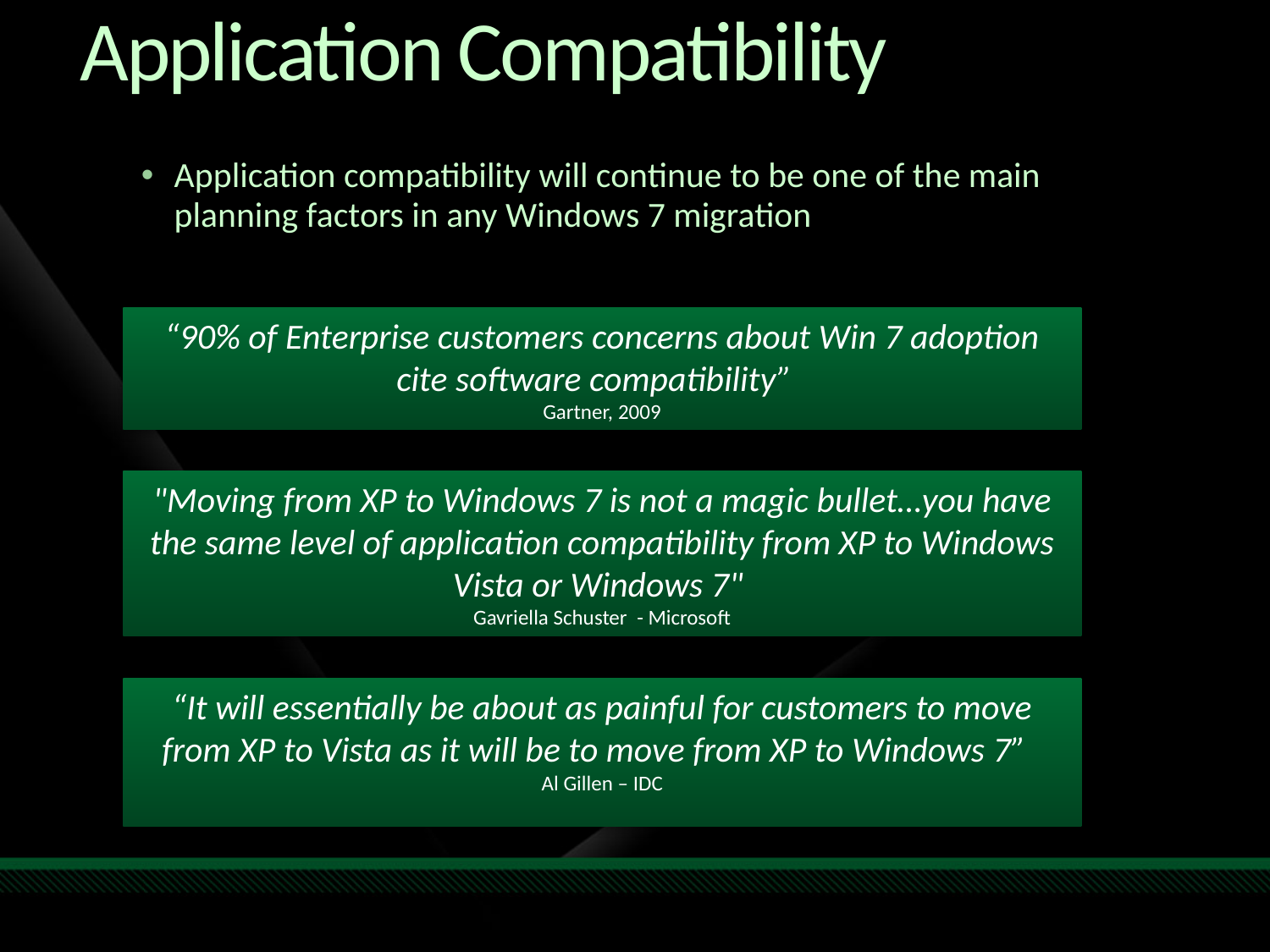

Application Compatibility
Application compatibility will continue to be one of the main planning factors in any Windows 7 migration

“90% of Enterprise customers concerns about Win 7 adoption cite software compatibility”
Gartner, 2009
"Moving from XP to Windows 7 is not a magic bullet…you have the same level of application compatibility from XP to Windows Vista or Windows 7"
Gavriella Schuster  - Microsoft
“It will essentially be about as painful for customers to move from XP to Vista as it will be to move from XP to Windows 7”
Al Gillen – IDC